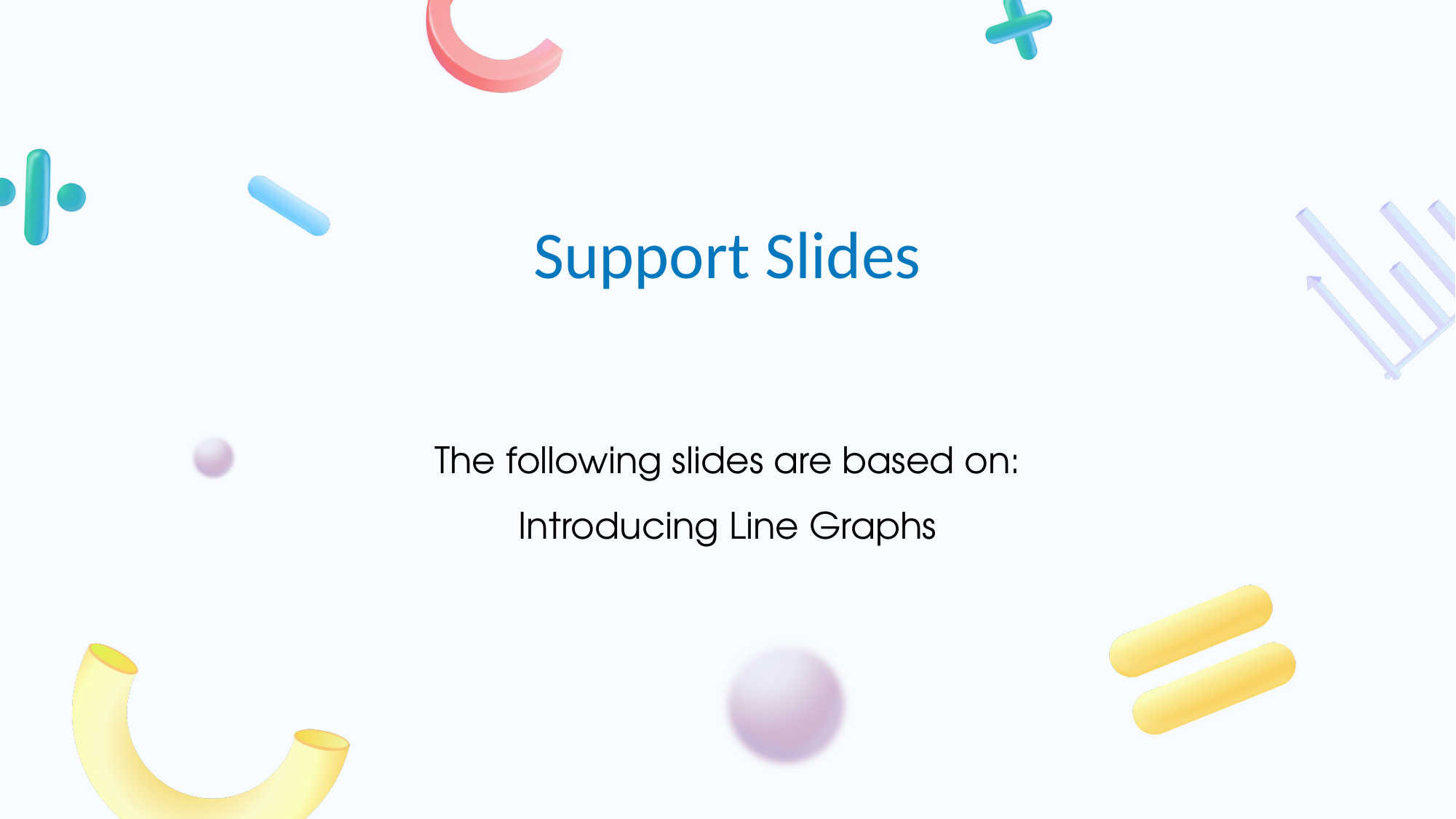

# The following slides are based on: Introducing Line Graphs